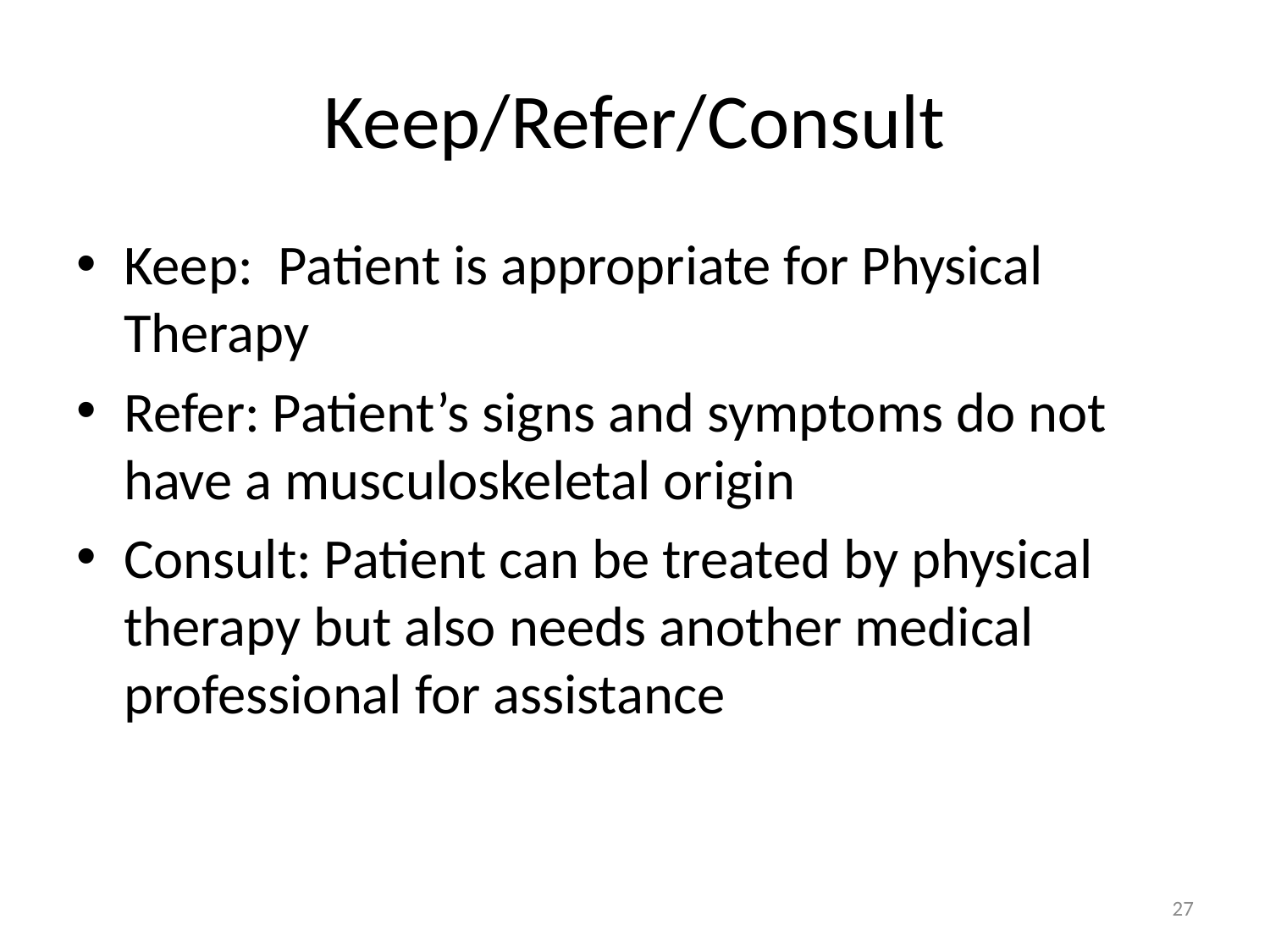

# Keep/Refer/Consult
Keep:  Patient is appropriate for Physical Therapy
Refer: Patient’s signs and symptoms do not have a musculoskeletal origin
Consult: Patient can be treated by physical therapy but also needs another medical professional for assistance
27